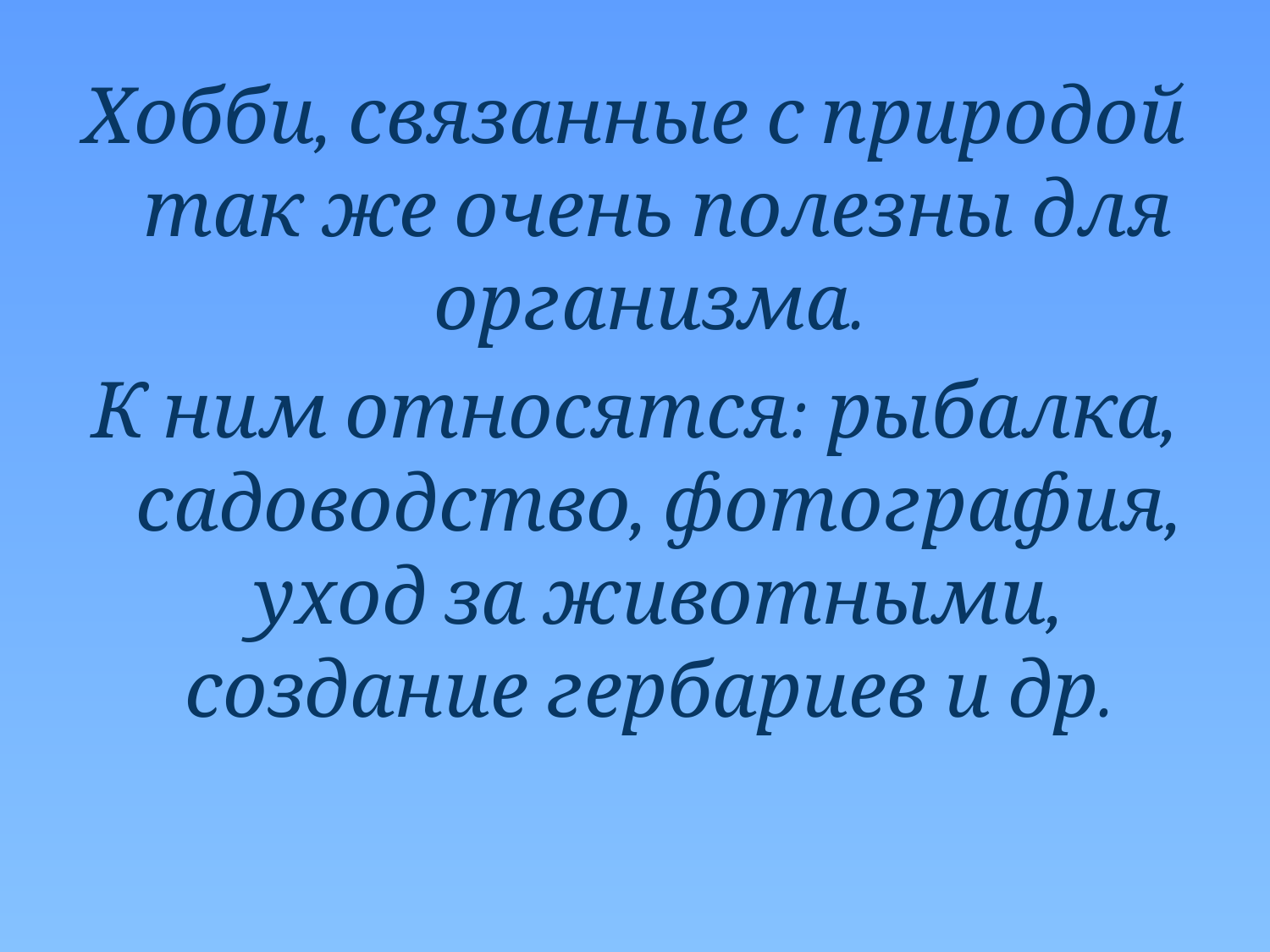

#
Хобби, связанные с природой так же очень полезны для организма.
К ним относятся: рыбалка, садоводство, фотография, уход за животными, создание гербариев и др.